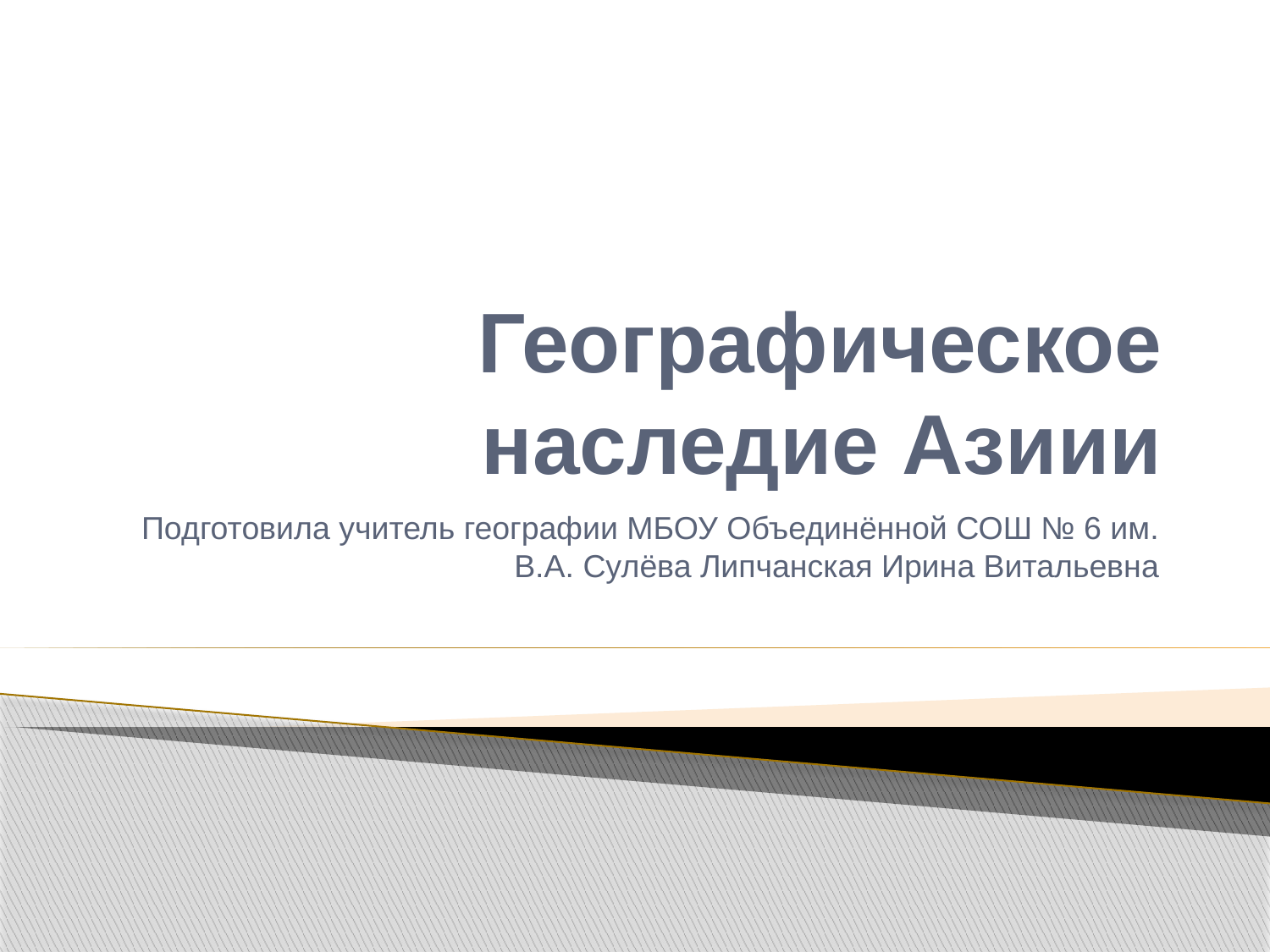

# Географическое наследие Азиии
Подготовила учитель географии МБОУ Объединённой СОШ № 6 им. В.А. Сулёва Липчанская Ирина Витальевна